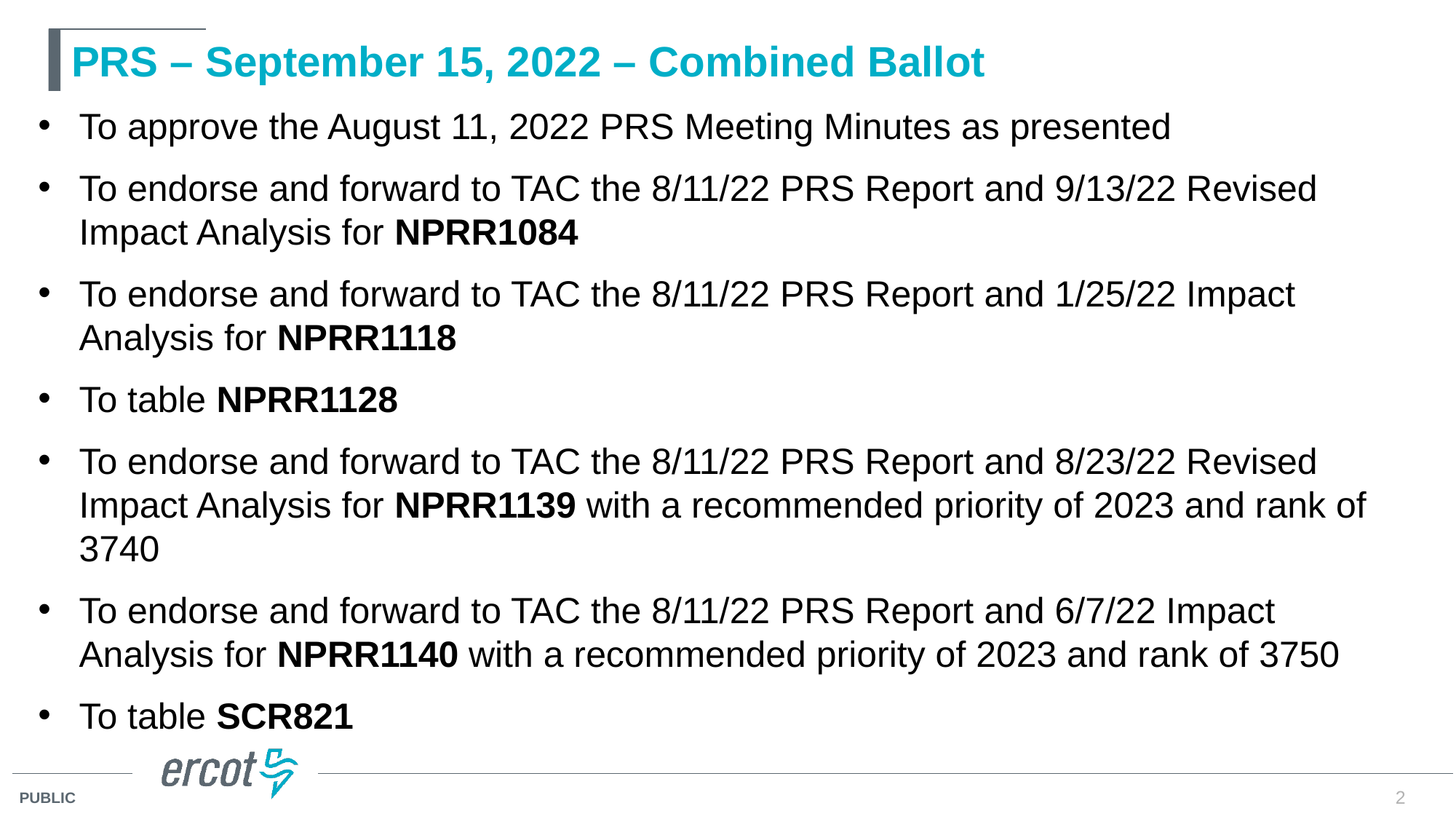

# PRS – September 15, 2022 – Combined Ballot
To approve the August 11, 2022 PRS Meeting Minutes as presented
To endorse and forward to TAC the 8/11/22 PRS Report and 9/13/22 Revised Impact Analysis for NPRR1084
To endorse and forward to TAC the 8/11/22 PRS Report and 1/25/22 Impact Analysis for NPRR1118
To table NPRR1128
To endorse and forward to TAC the 8/11/22 PRS Report and 8/23/22 Revised Impact Analysis for NPRR1139 with a recommended priority of 2023 and rank of 3740
To endorse and forward to TAC the 8/11/22 PRS Report and 6/7/22 Impact Analysis for NPRR1140 with a recommended priority of 2023 and rank of 3750
To table SCR821
2